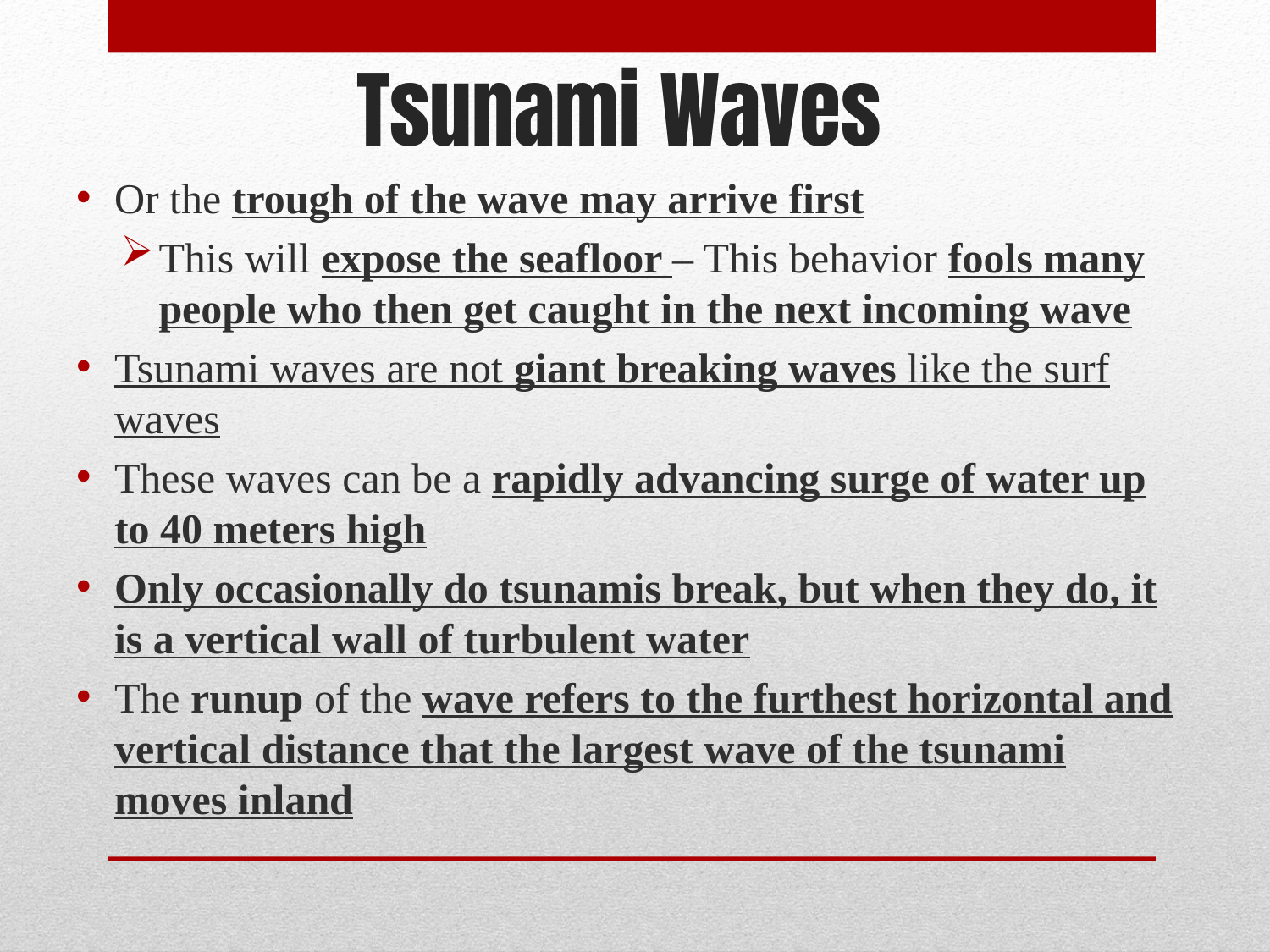

Tsunami Waves
Or the trough of the wave may arrive first
This will expose the seafloor – This behavior fools many people who then get caught in the next incoming wave
Tsunami waves are not giant breaking waves like the surf waves
These waves can be a rapidly advancing surge of water up to 40 meters high
Only occasionally do tsunamis break, but when they do, it is a vertical wall of turbulent water
The runup of the wave refers to the furthest horizontal and vertical distance that the largest wave of the tsunami moves inland